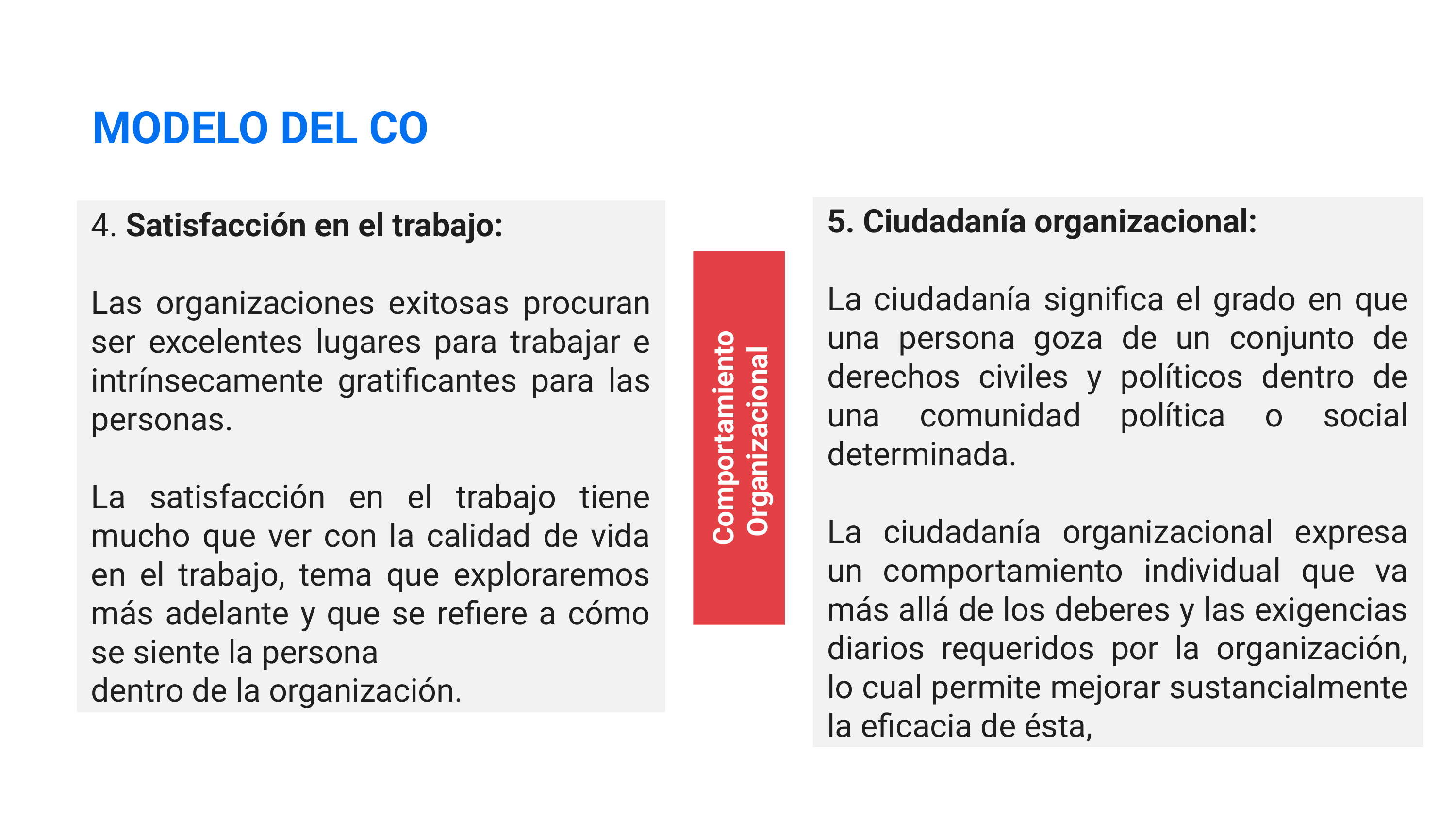

# MODELO DEL CO
5. Ciudadanía organizacional:

La ciudadanía significa el grado en que una persona goza de un conjunto de derechos civiles y políticos dentro de una comunidad política o social determinada.

La ciudadanía organizacional expresa un comportamiento individual que va más allá de los deberes y las exigencias diarios requeridos por la organización, lo cual permite mejorar sustancialmente la eficacia de ésta,
4. Satisfacción en el trabajo:

Las organizaciones exitosas procuran ser excelentes lugares para trabajar e intrínsecamente gratificantes para las personas.

La satisfacción en el trabajo tiene mucho que ver con la calidad de vida en el trabajo, tema que exploraremos más adelante y que se refiere a cómo se siente la persona
dentro de la organización.
Comportamiento Organizacional